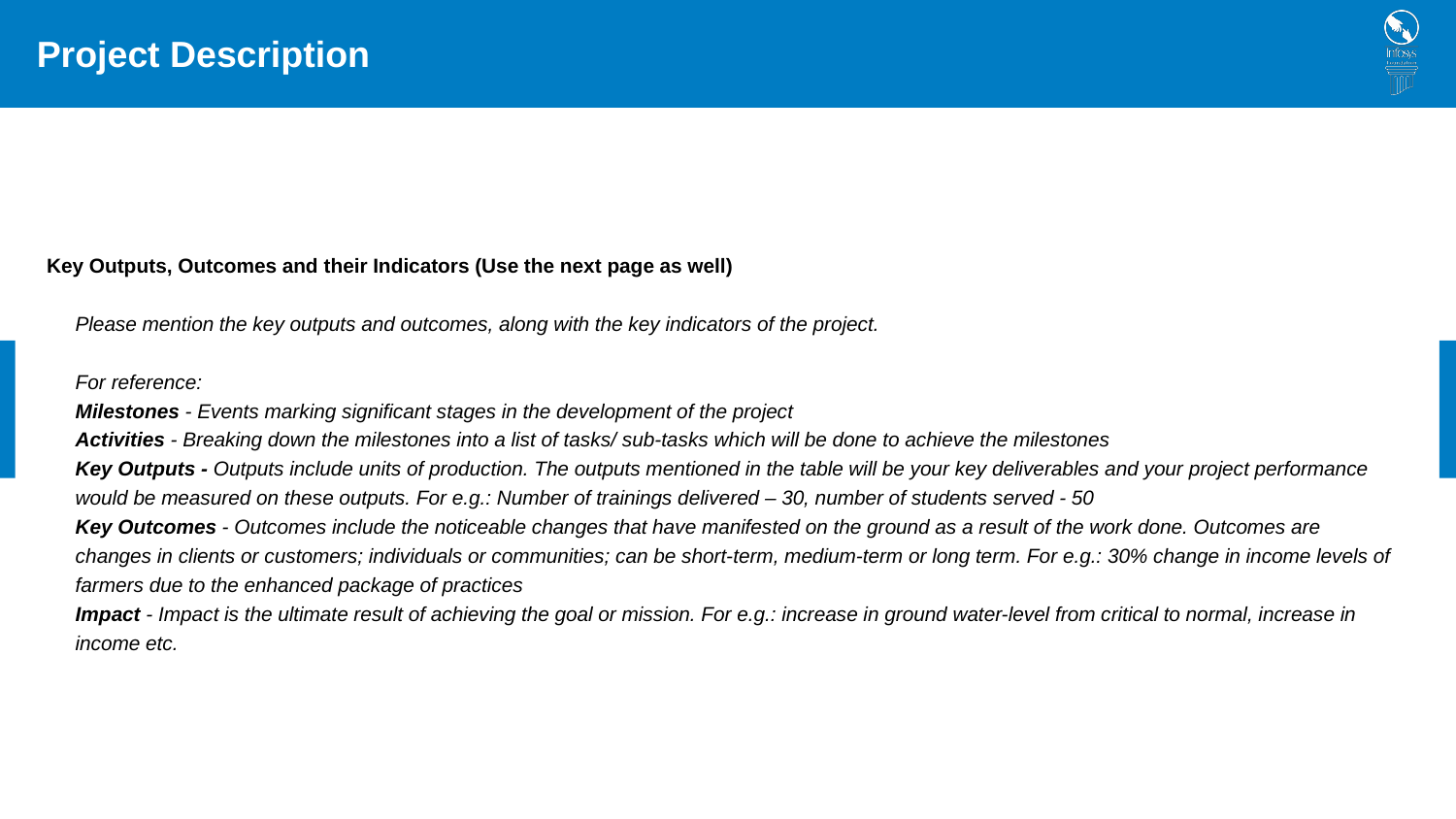

Project Description
Key Outputs, Outcomes and their Indicators (Use the next page as well)

Please mention the key outputs and outcomes, along with the key indicators of the project.

For reference:
Milestones - Events marking significant stages in the development of the project
Activities - Breaking down the milestones into a list of tasks/ sub-tasks which will be done to achieve the milestones
Key Outputs - Outputs include units of production. The outputs mentioned in the table will be your key deliverables and your project performance would be measured on these outputs. For e.g.: Number of trainings delivered – 30, number of students served - 50
Key Outcomes - Outcomes include the noticeable changes that have manifested on the ground as a result of the work done. Outcomes are changes in clients or customers; individuals or communities; can be short-term, medium-term or long term. For e.g.: 30% change in income levels of farmers due to the enhanced package of practices
Impact - Impact is the ultimate result of achieving the goal or mission. For e.g.: increase in ground water-level from critical to normal, increase in income etc.